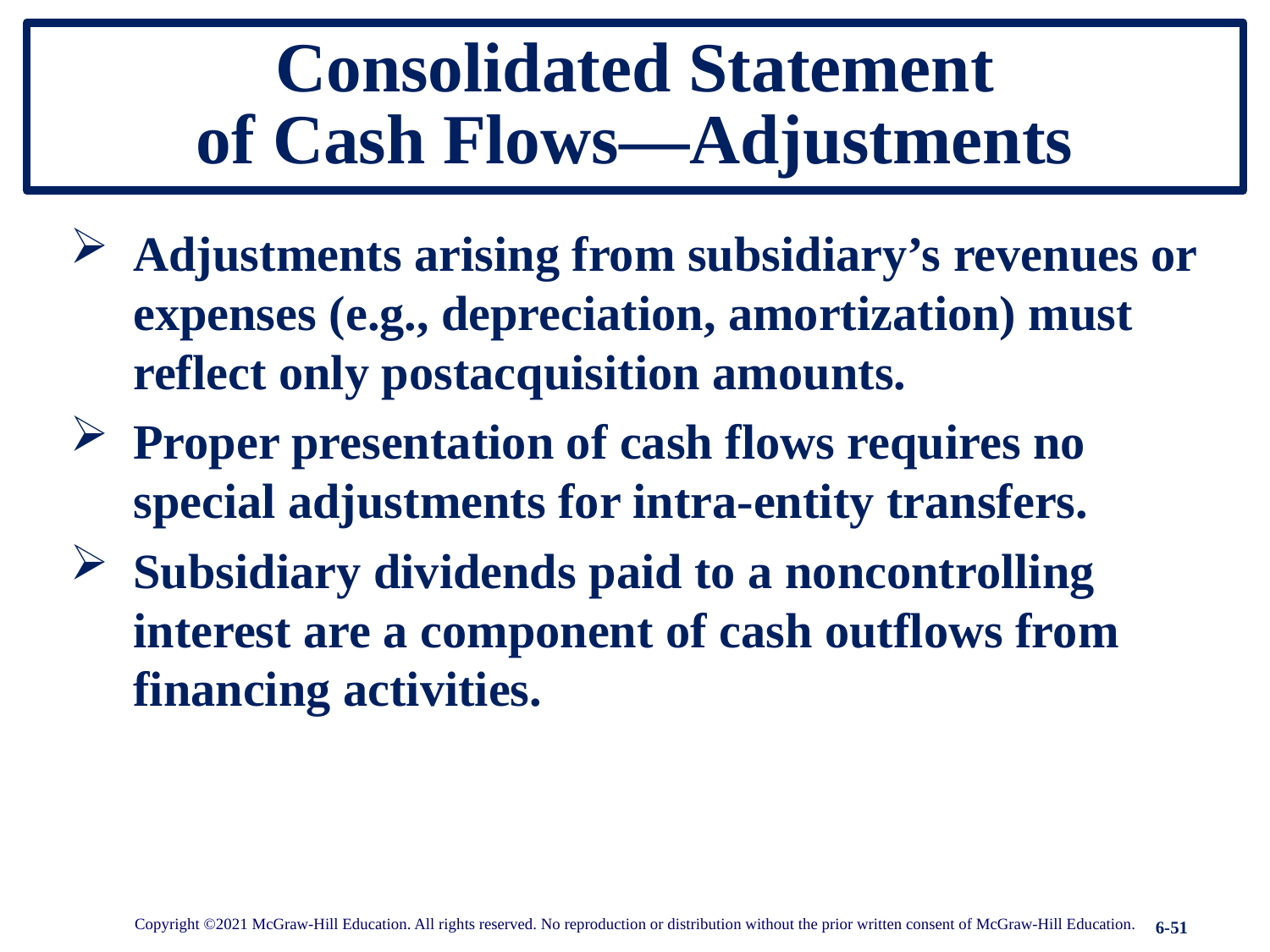

# Consolidated Statement of Cash Flows—Adjustments
Adjustments arising from subsidiary’s revenues or expenses (e.g., depreciation, amortization) must reflect only postacquisition amounts.
Proper presentation of cash flows requires no special adjustments for intra-entity transfers.
Subsidiary dividends paid to a noncontrolling interest are a component of cash outflows from financing activities.
Copyright ©2021 McGraw-Hill Education. All rights reserved. No reproduction or distribution without the prior written consent of McGraw-Hill Education.
6-51